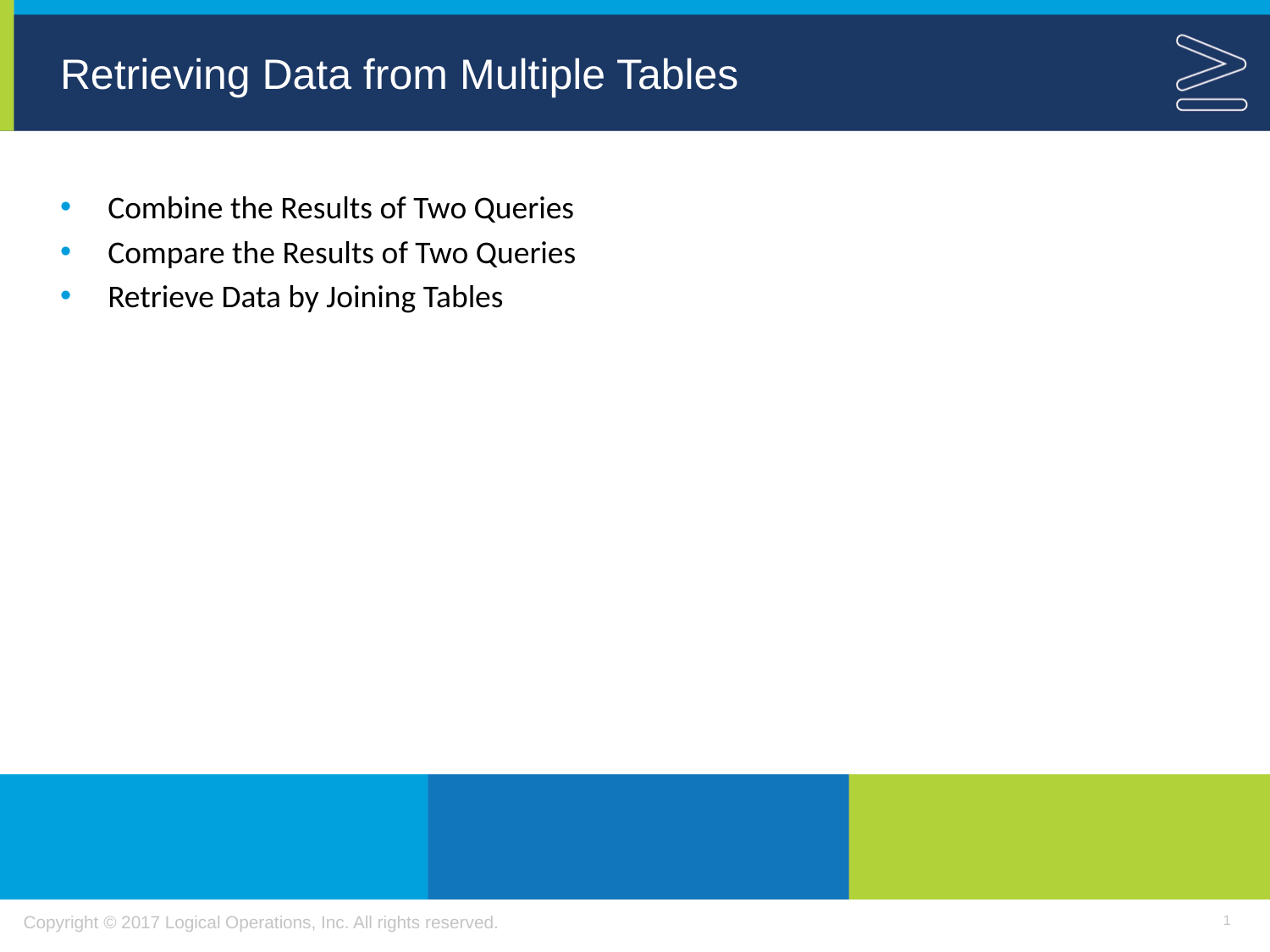

# Retrieving Data from Multiple Tables
Combine the Results of Two Queries
Compare the Results of Two Queries
Retrieve Data by Joining Tables
1